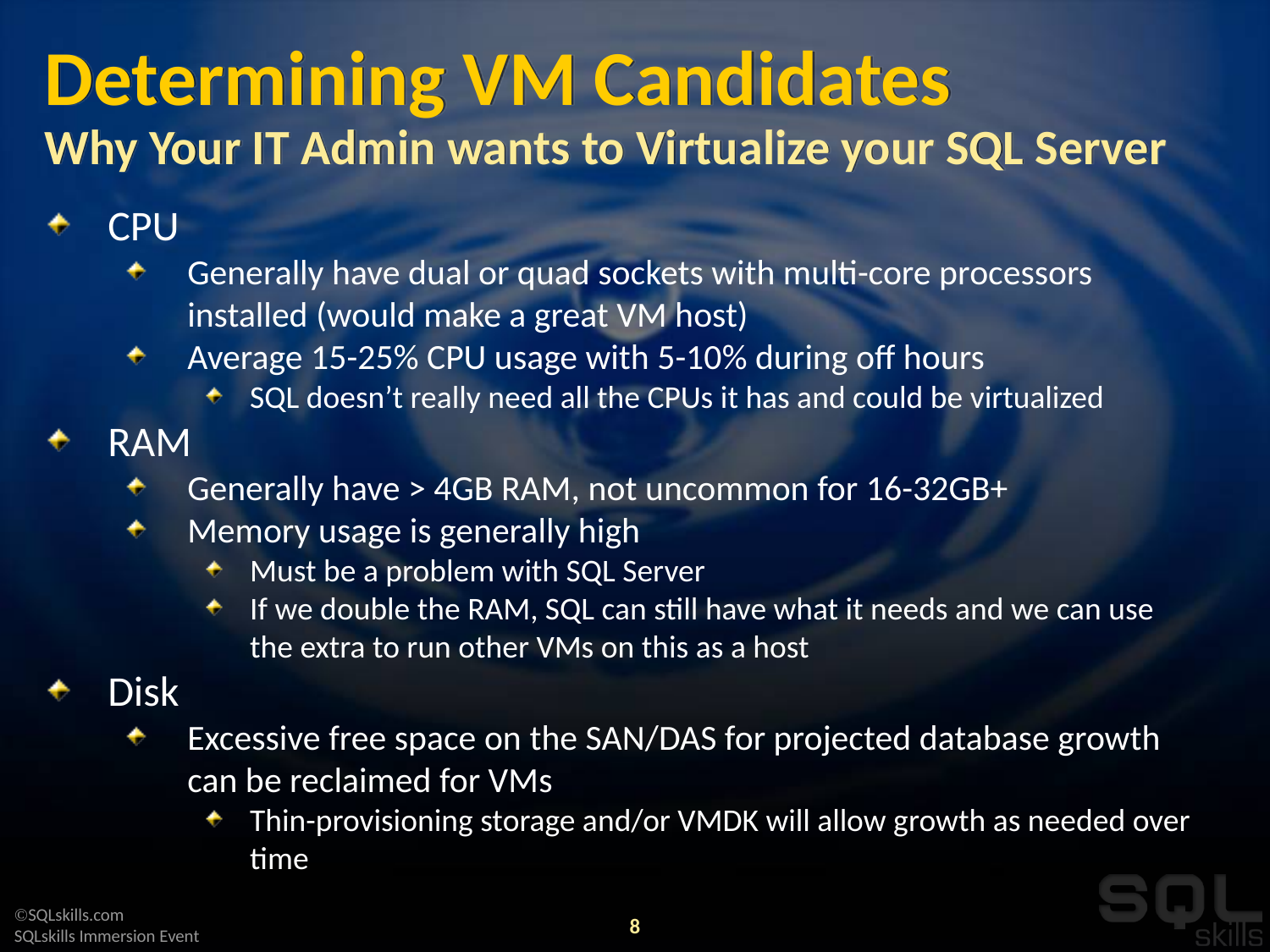

# Determining VM Candidates Why Your IT Admin wants to Virtualize your SQL Server
CPU
Generally have dual or quad sockets with multi-core processors installed (would make a great VM host)
Average 15-25% CPU usage with 5-10% during off hours
SQL doesn’t really need all the CPUs it has and could be virtualized
RAM
Generally have > 4GB RAM, not uncommon for 16-32GB+
Memory usage is generally high
Must be a problem with SQL Server
If we double the RAM, SQL can still have what it needs and we can use the extra to run other VMs on this as a host
Disk
Excessive free space on the SAN/DAS for projected database growth can be reclaimed for VMs
Thin-provisioning storage and/or VMDK will allow growth as needed over time
8